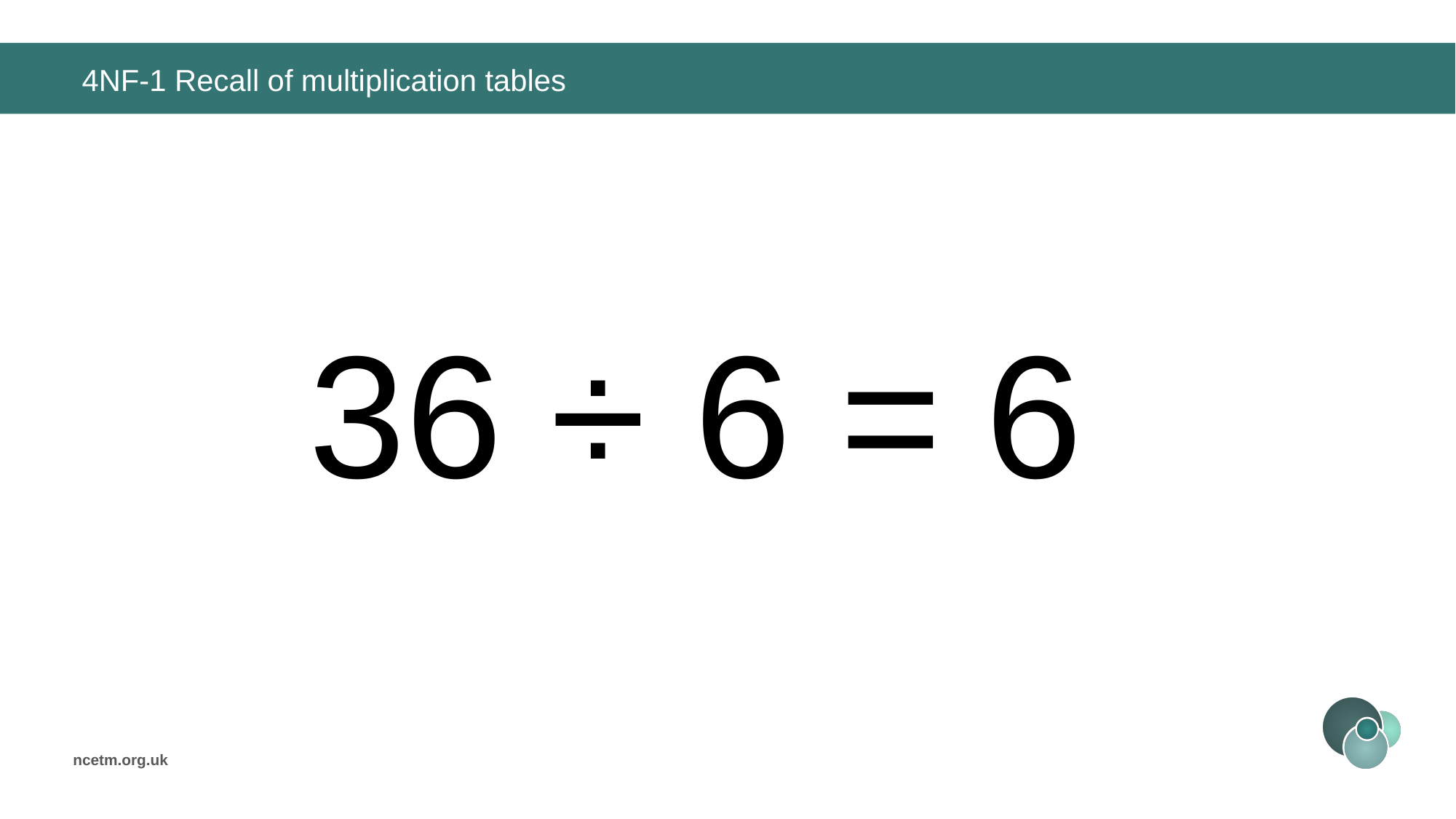

# 4NF-1 Recall of multiplication tables
36 ÷ 6 =
6